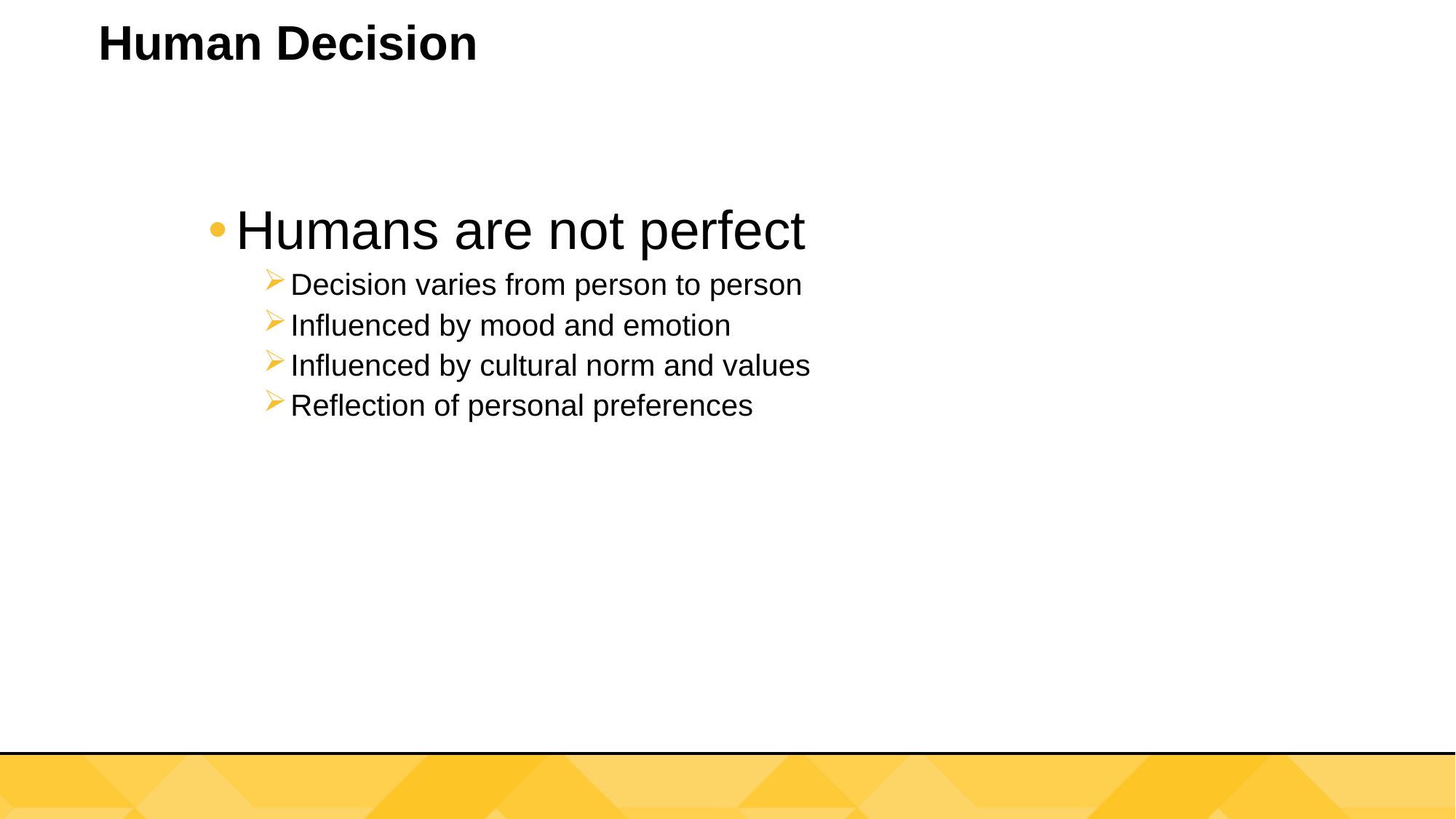

# Human Decision
Humans are not perfect
Decision varies from person to person
Influenced by mood and emotion
Influenced by cultural norm and values
Reflection of personal preferences